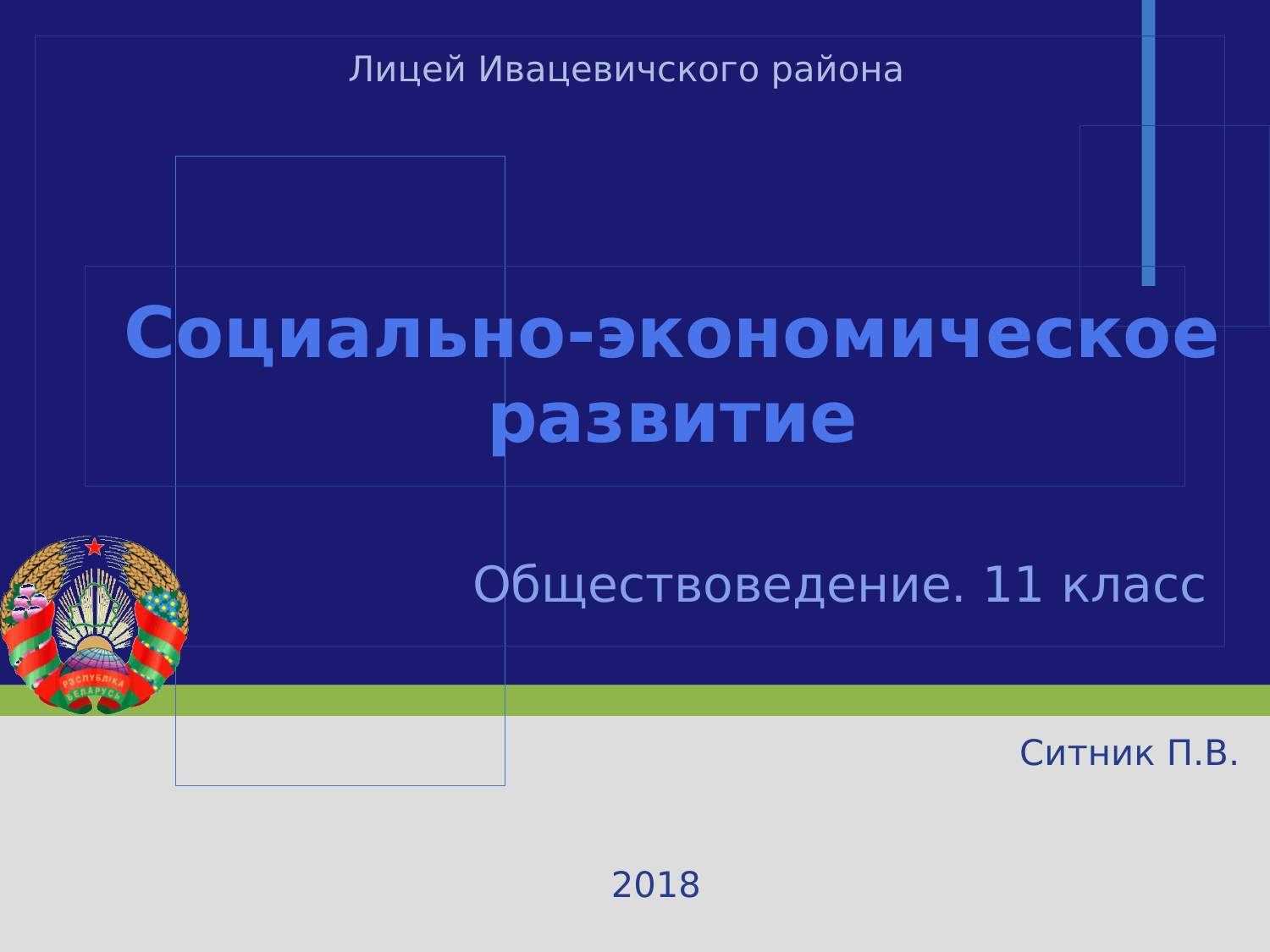

Лицей Ивацевичского района
# Социально-экономическое развитие
Обществоведение. 11 класс
Ситник П.В.
2018